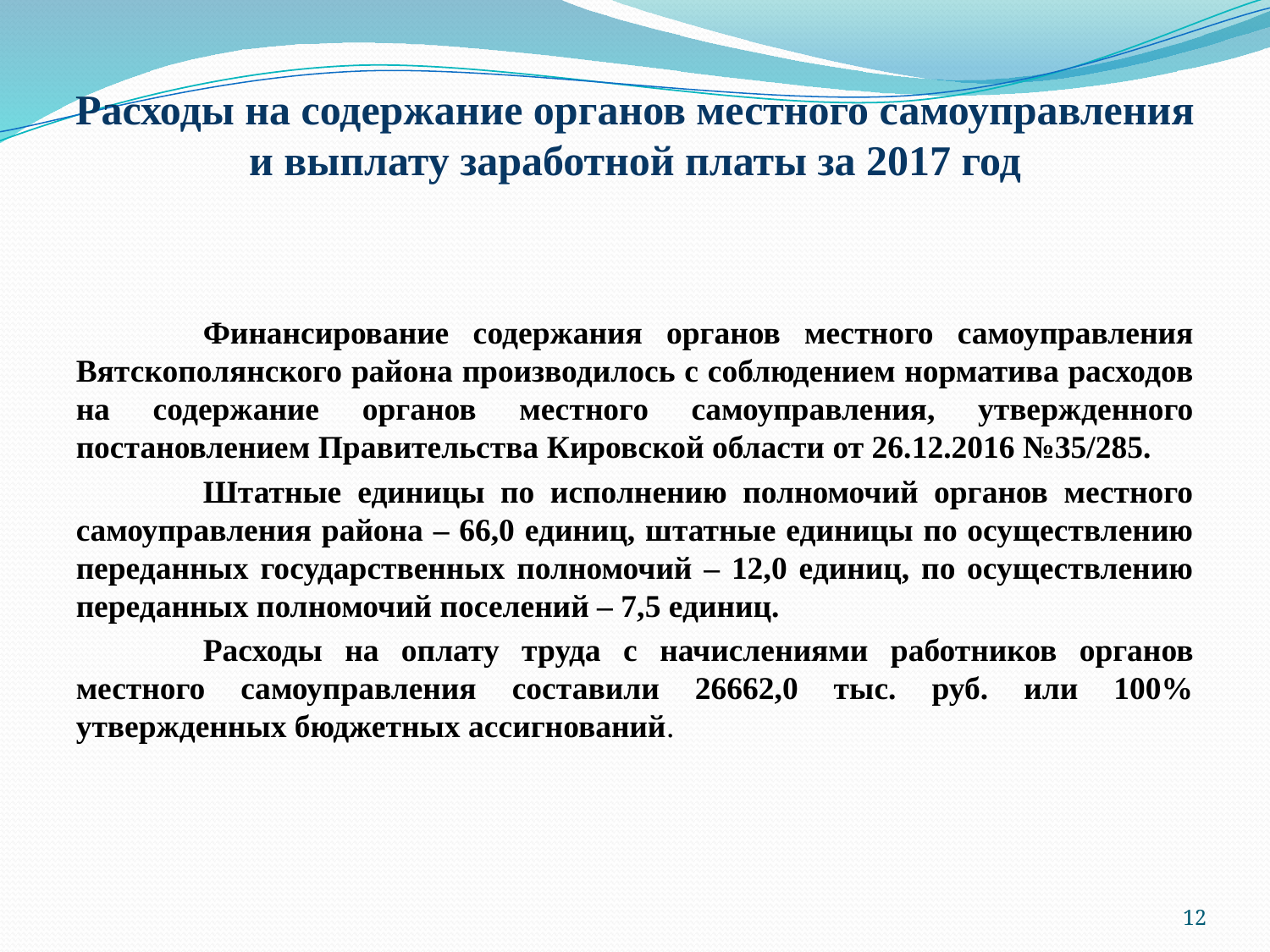

# Расходы на содержание органов местного самоуправления и выплату заработной платы за 2017 год
	Финансирование содержания органов местного самоуправления Вятскополянского района производилось с соблюдением норматива расходов на содержание органов местного самоуправления, утвержденного постановлением Правительства Кировской области от 26.12.2016 №35/285.
	Штатные единицы по исполнению полномочий органов местного самоуправления района – 66,0 единиц, штатные единицы по осуществлению переданных государственных полномочий – 12,0 единиц, по осуществлению переданных полномочий поселений – 7,5 единиц.
	Расходы на оплату труда с начислениями работников органов местного самоуправления составили 26662,0 тыс. руб. или 100% утвержденных бюджетных ассигнований.
12